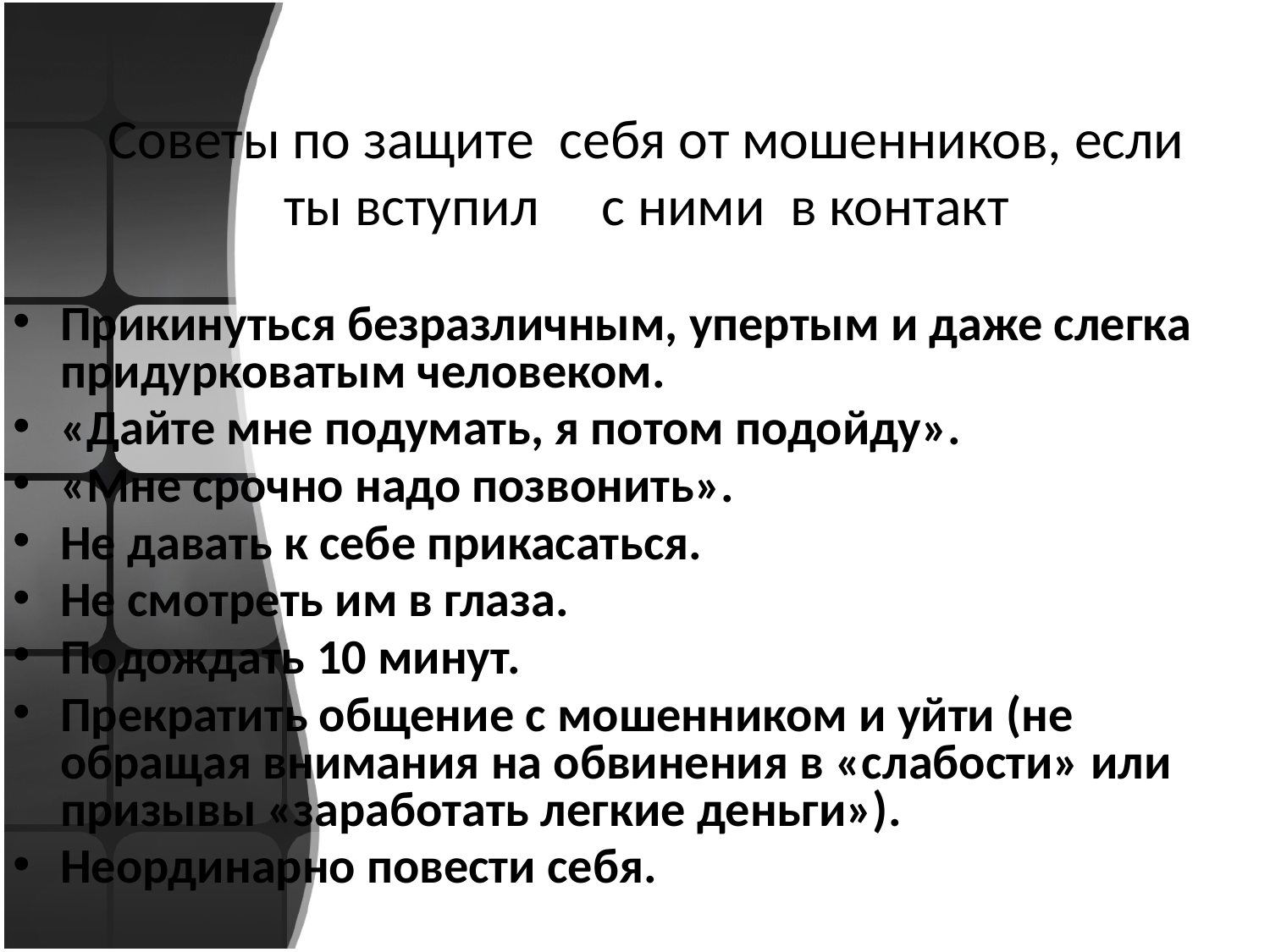

# Советы по защите  себя от мошенников, если ты вступил     с ними  в контакт
Прикинуться безразличным, упертым и даже слегка придурковатым человеком.
«Дайте мне подумать, я потом подойду».
«Мне срочно надо позвонить».
Не давать к себе прикасаться.
Не смотреть им в глаза.
Подождать 10 минут.
Прекратить общение с мошенником и уйти (не обращая внимания на обвинения в «слабости» или призывы «заработать легкие деньги»).
Неординарно повести себя.